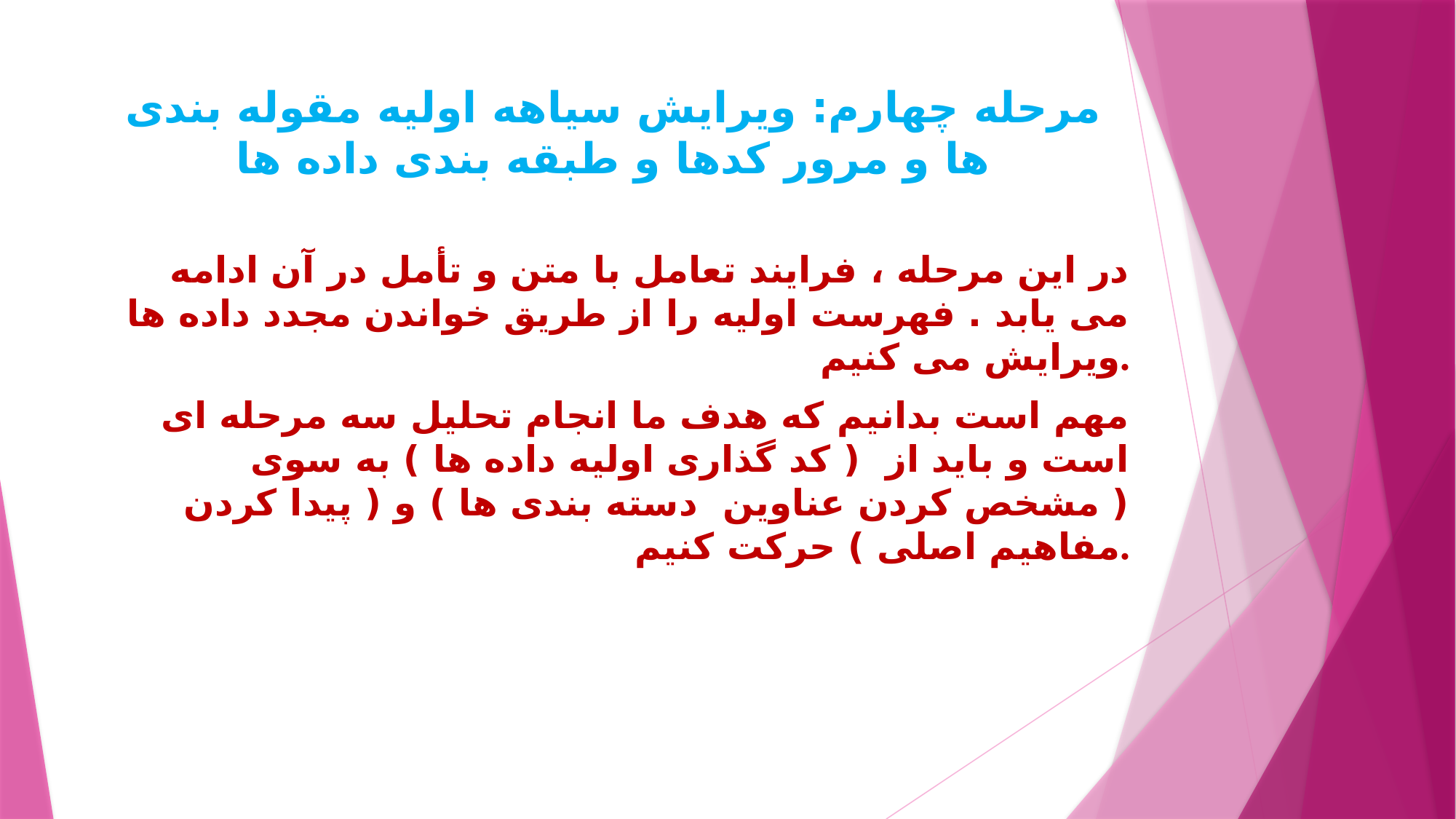

# مرحله چهارم: ویرایش سیاهه اولیه مقوله بندی ها و مرور کدها و طبقه بندی داده ها
در این مرحله ، فرایند تعامل با متن و تأمل در آن ادامه می یابد . فهرست اولیه را از طریق خواندن مجدد داده ها ویرایش می کنیم.
مهم است بدانیم که هدف ما انجام تحلیل سه مرحله ای است و باید از  ( کد گذاری اولیه داده ها ) به سوی  ( مشخص کردن عناوین  دسته بندی ها ) و ( پیدا کردن مفاهیم اصلی ) حرکت کنیم.